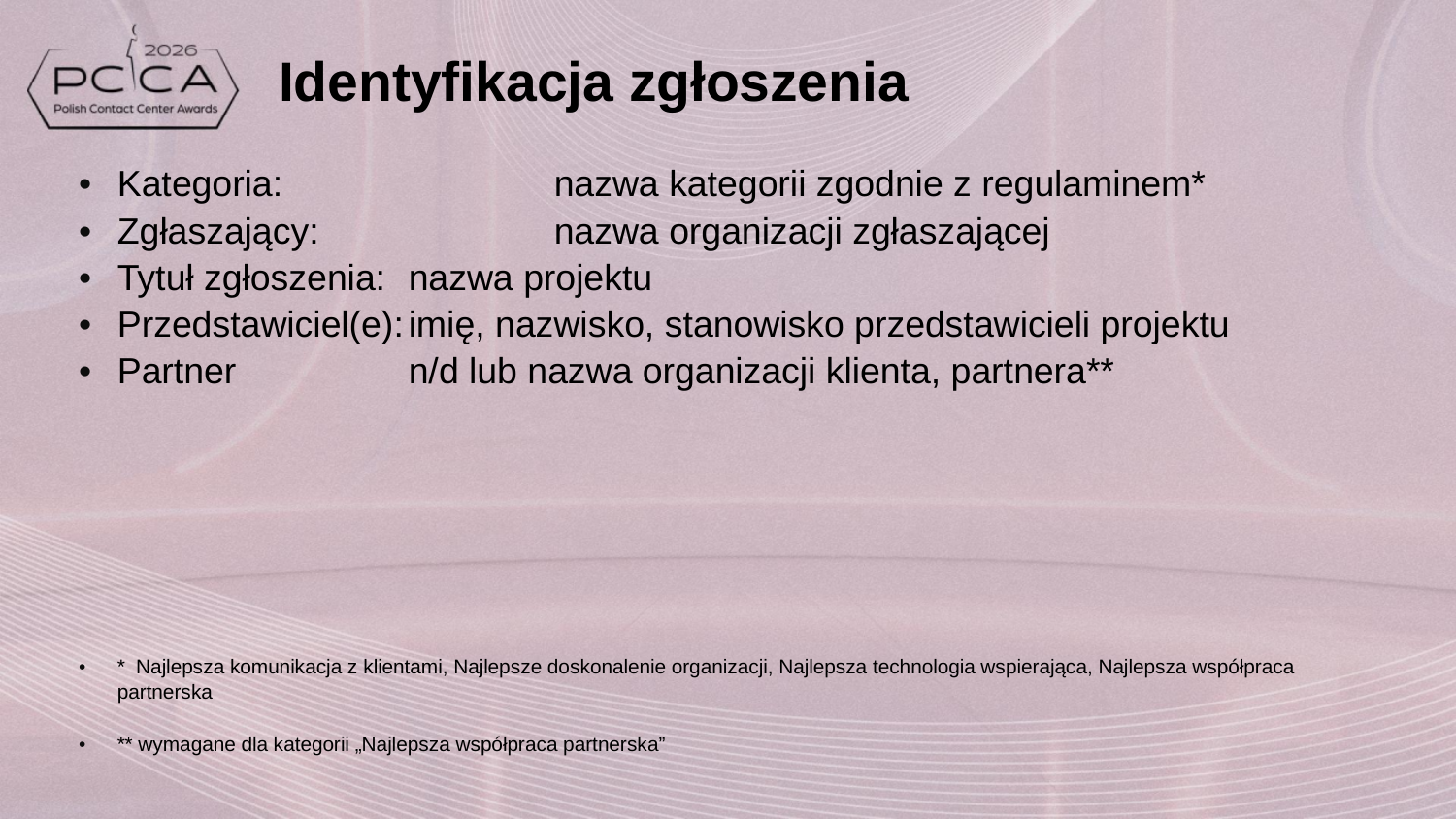

# Identyfikacja zgłoszenia
Kategoria:		nazwa kategorii zgodnie z regulaminem*
Zgłaszający:		nazwa organizacji zgłaszającej
Tytuł zgłoszenia:	nazwa projektu
Przedstawiciel(e):	imię, nazwisko, stanowisko przedstawicieli projektu
Partner		n/d lub nazwa organizacji klienta, partnera**

*  Najlepsza komunikacja z klientami, Najlepsze doskonalenie organizacji, Najlepsza technologia wspierająca, Najlepsza współpraca partnerska

** wymagane dla kategorii „Najlepsza współpraca partnerska”